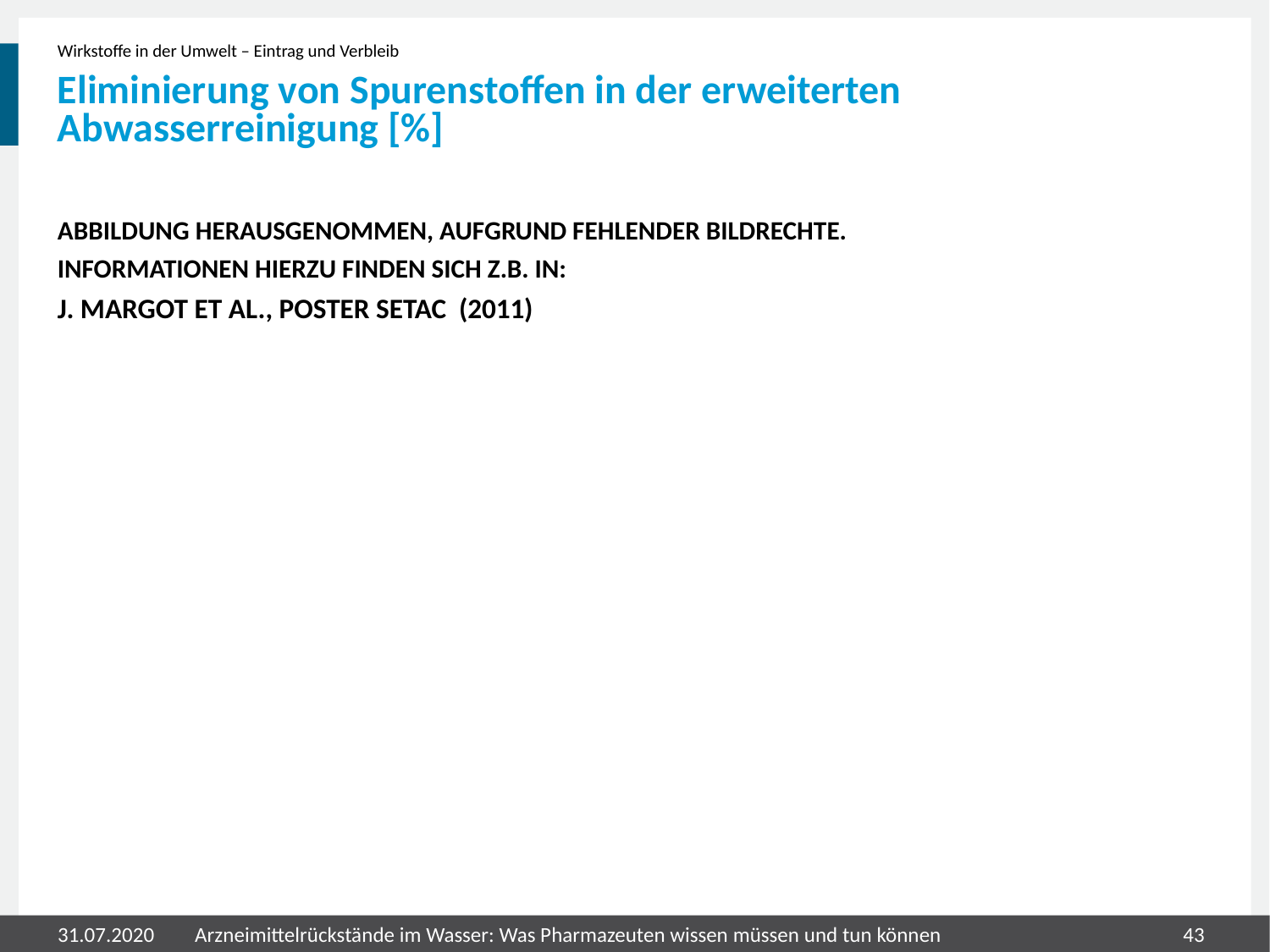

Wirkstoffe in der Umwelt – Eintrag und Verbleib

# Eliminierung von Spurenstoffen in der erweiterten Abwasserreinigung [%]
Abbildung herausgenommen, aufgrund fehlender Bildrechte.
Informationen hierzu finden sich z.B. in:
J. Margot et al., Poster SETAC  (2011)
31.07.2020
Arzneimittelrückstände im Wasser: Was Pharmazeuten wissen müssen und tun können
43